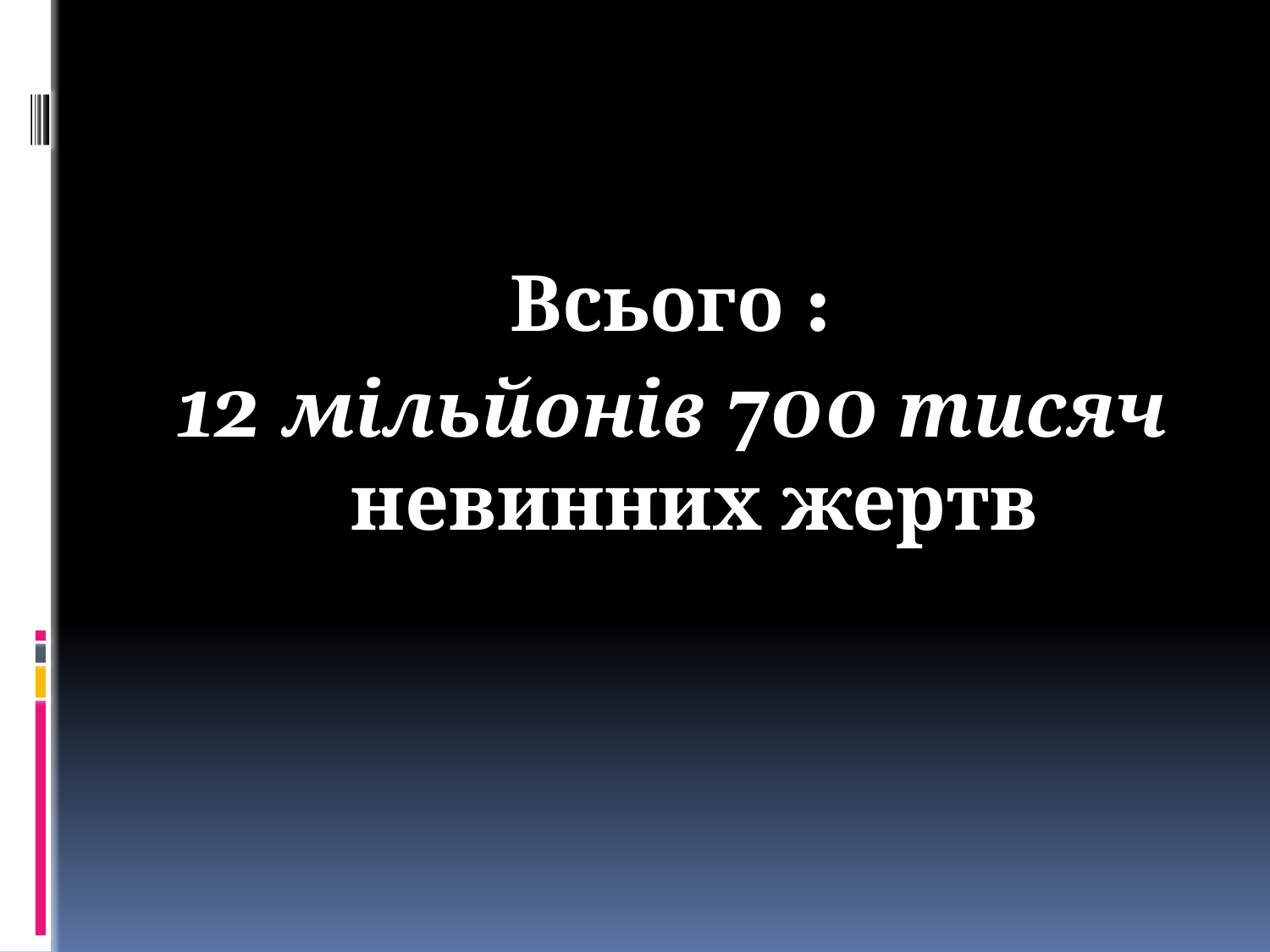

#
Всього :
12 мільйонів 700 тисяч невинних жертв